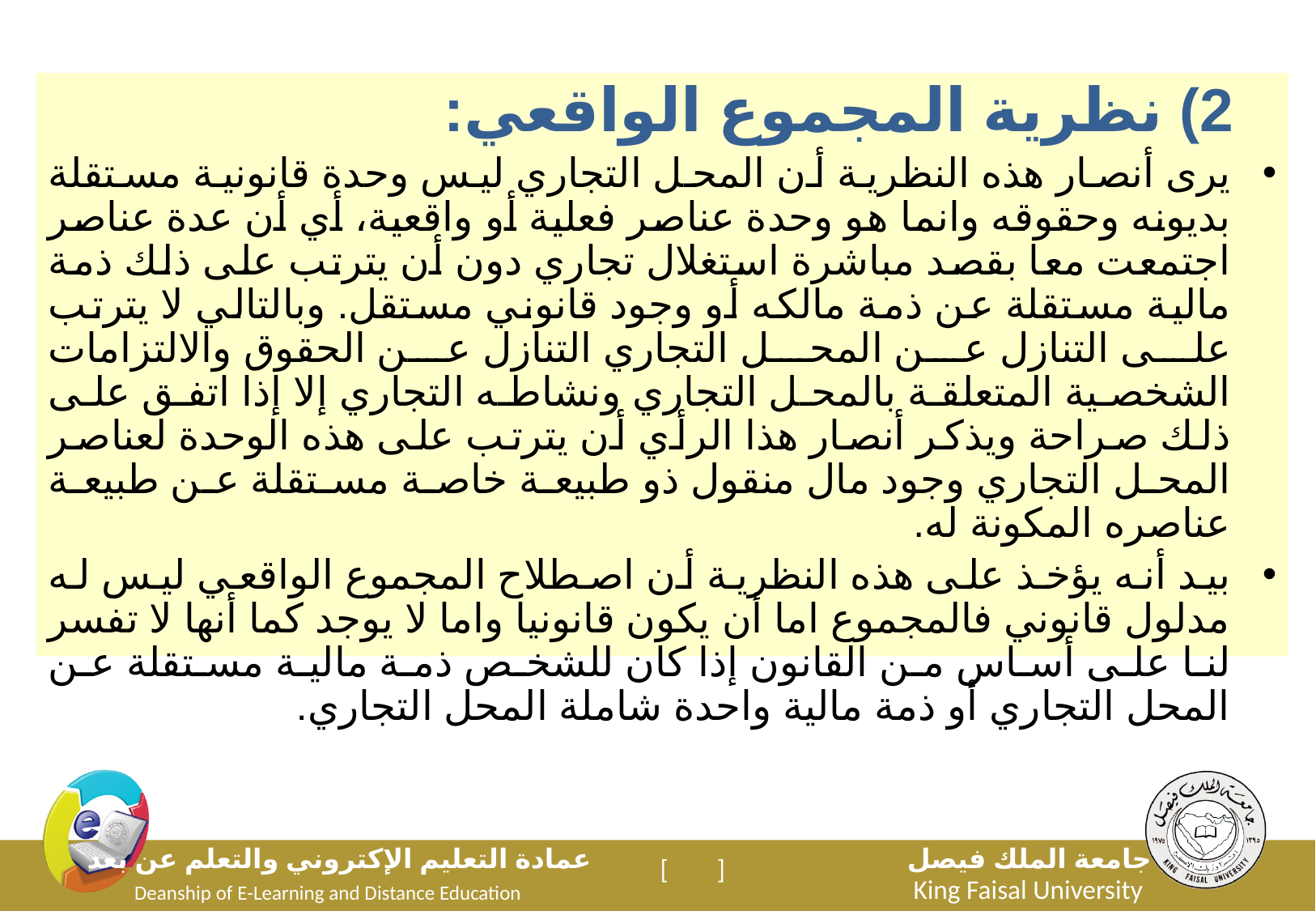

2) نظرية المجموع الواقعي:
يرى أنصار هذه النظرية أن المحل التجاري ليس وحدة قانونية مستقلة بديونه وحقوقه وانما هو وحدة عناصر فعلية أو واقعية، أي أن عدة عناصر اجتمعت معا بقصد مباشرة استغلال تجاري دون أن يترتب على ذلك ذمة مالية مستقلة عن ذمة مالكه أو وجود قانوني مستقل. وبالتالي لا يترتب على التنازل عن المحل التجاري التنازل عن الحقوق والالتزامات الشخصية المتعلقة بالمحل التجاري ونشاطه التجاري إلا إذا اتفق على ذلك صراحة ويذكر أنصار هذا الرأي أن يترتب على هذه الوحدة لعناصر المحل التجاري وجود مال منقول ذو طبيعة خاصة مستقلة عن طبيعة عناصره المكونة له.
بيد أنه يؤخذ على هذه النظرية أن اصطلاح المجموع الواقعي ليس له مدلول قانوني فالمجموع اما أن يكون قانونيا واما لا يوجد كما أنها لا تفسر لنا على أساس من القانون إذا كان للشخص ذمة مالية مستقلة عن المحل التجاري أو ذمة مالية واحدة شاملة المحل التجاري.